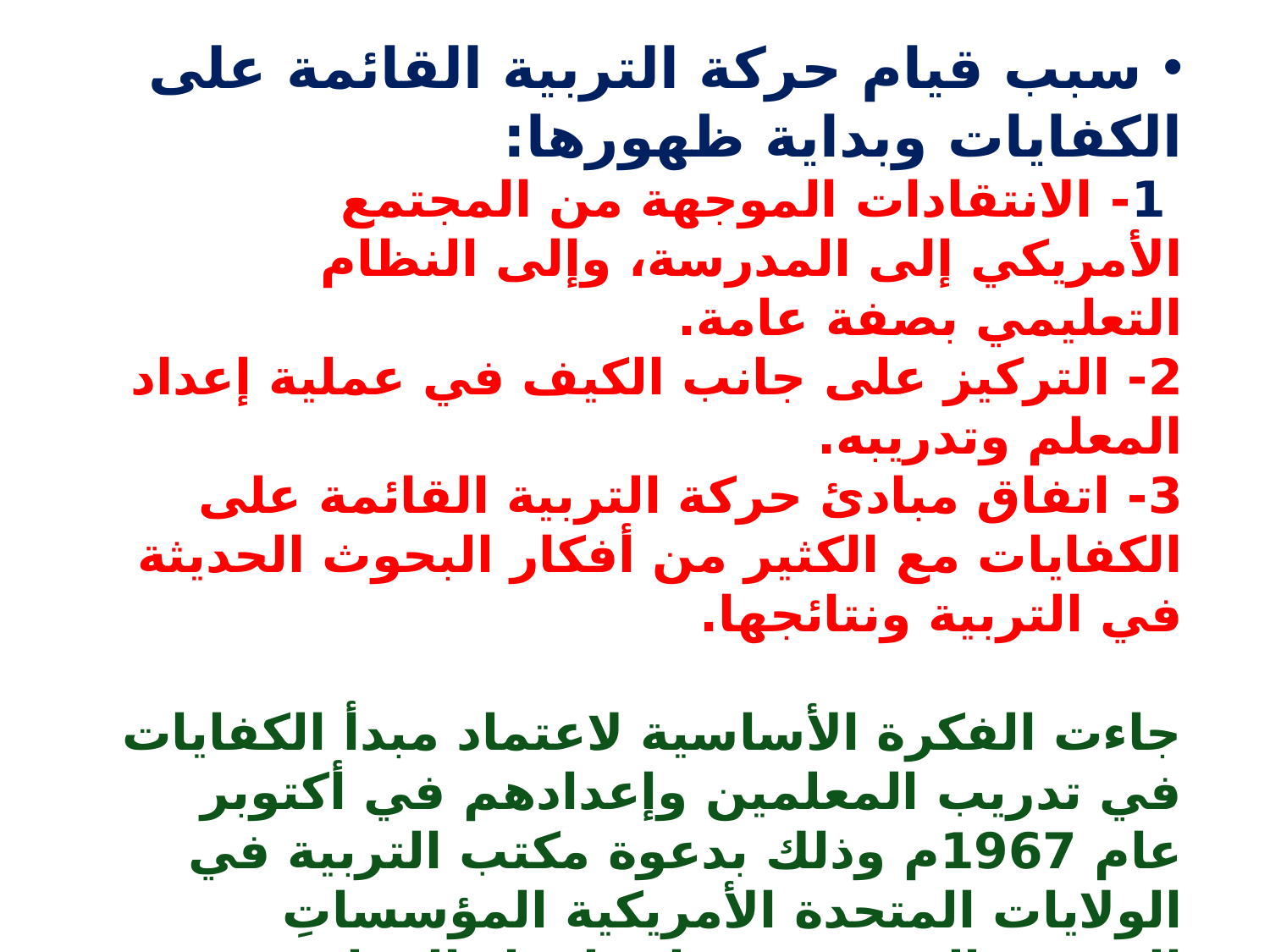

سبب قيام حركة التربية القائمة على الكفايات وبداية ظهورها:
 1- الانتقادات الموجهة من المجتمع الأمريكي إلى المدرسة، وإلى النظام التعليمي بصفة عامة.
2- التركيز على جانب الكيف في عملية إعداد المعلم وتدريبه.
3- اتفاق مبادئ حركة التربية القائمة على الكفايات مع الكثير من أفكار البحوث الحديثة في التربية ونتائجها.

جاءت الفكرة الأساسية لاعتماد مبدأ الكفايات في تدريب المعلمين وإعدادهم في أكتوبر عام 1967م وذلك بدعوة مكتب التربية في الولايات المتحدة الأمريكية المؤسساتِ التربوية التي تقوم على إعداد المعلمين بضرورة تحسين برامج تدريب المعلمين وخاصة المرحلة الابتدائية
وذلك انطلاقًا من أن تحديد الكفايات التي يجب أن يمتلكها المعلم سوف تُمكّن من إيجاد الوسائل والخبرات التي تؤدي تحسين وجودة أداء المعلمين.